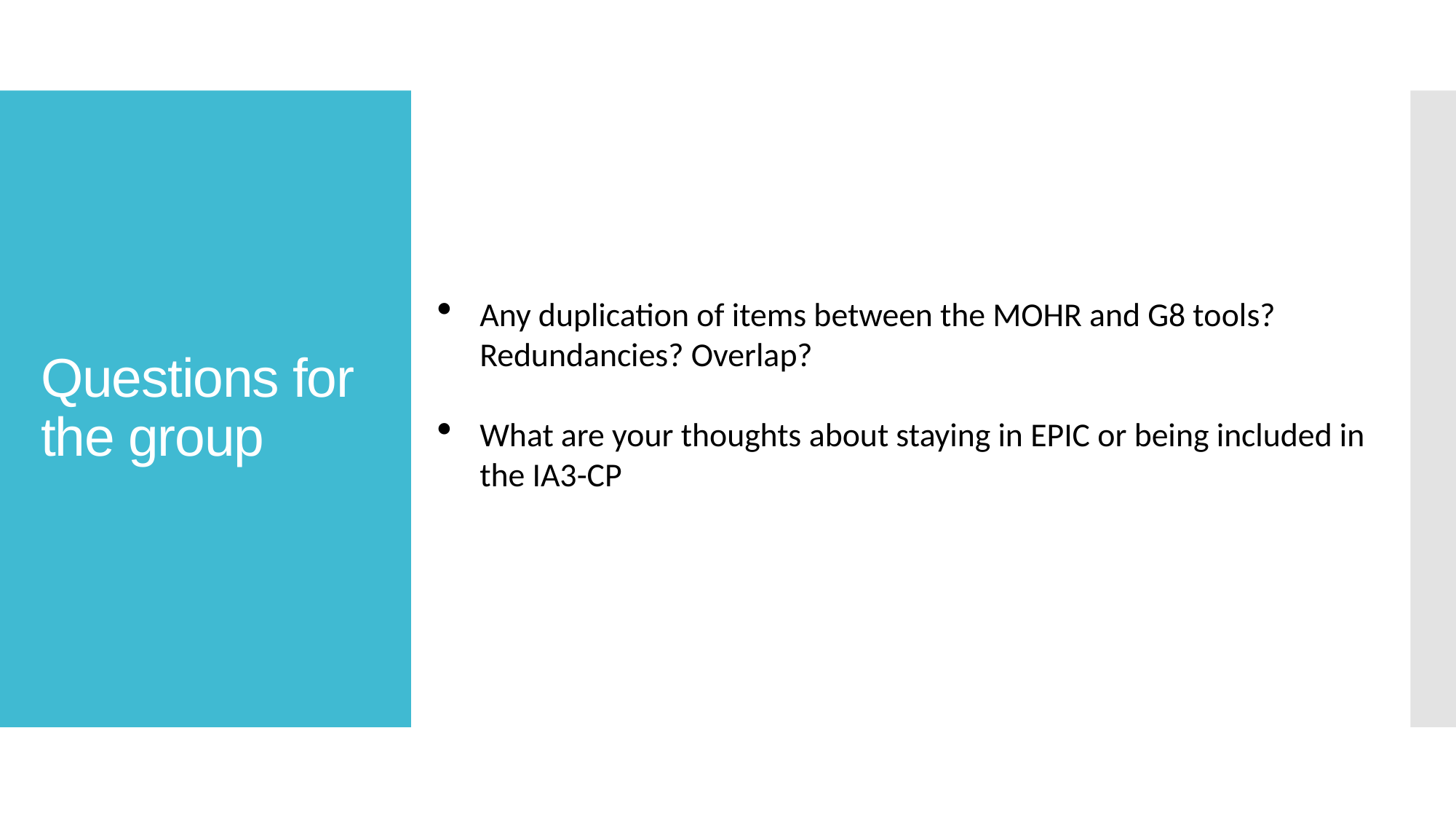

# Questions for the group
Any duplication of items between the MOHR and G8 tools? Redundancies? Overlap?

What are your thoughts about staying in EPIC or being included in the IA3-CP